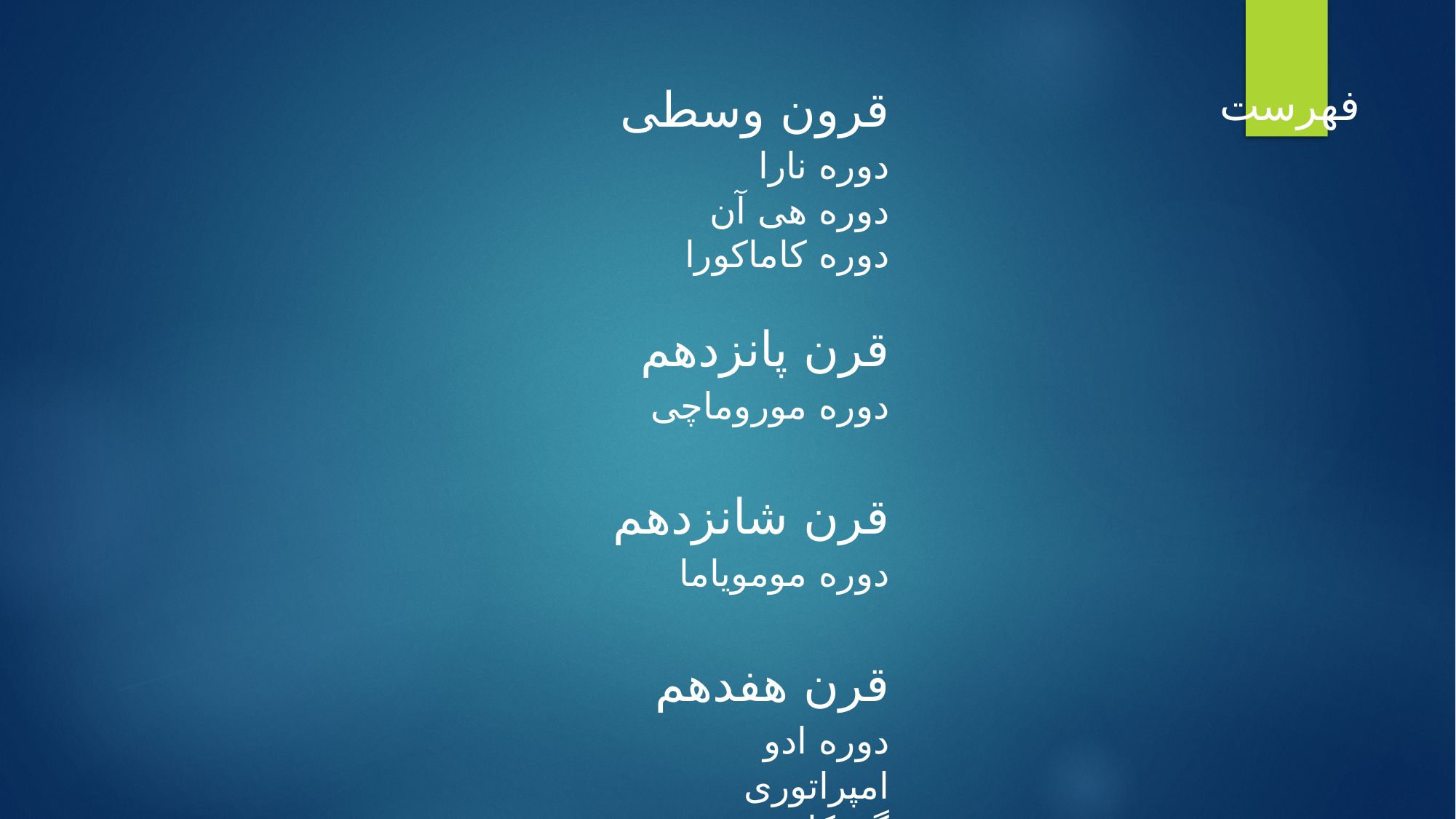

قرون وسطی
                   دوره نارا
                      دوره هی آن
                      دوره کاماکورا

قرن پانزدهم
                   دوره موروماچی

قرن شانزدهم
                   دوره مومویاما

قرن هفدهم
                   دوره ادو
                      امپراتوری گورکانی
فهرست